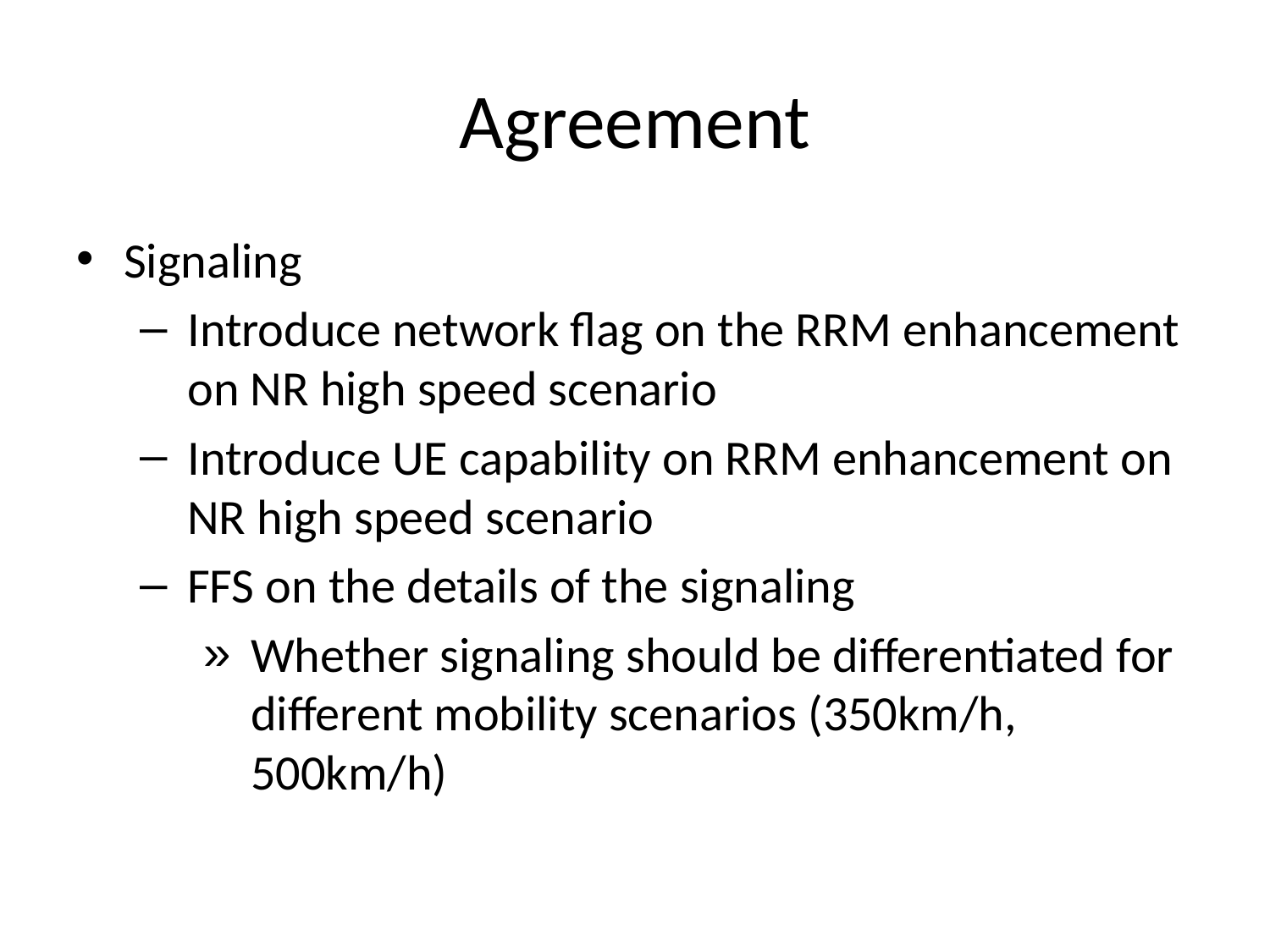

# Agreement
Signaling
Introduce network flag on the RRM enhancement on NR high speed scenario
Introduce UE capability on RRM enhancement on NR high speed scenario
FFS on the details of the signaling
Whether signaling should be differentiated for different mobility scenarios (350km/h, 500km/h)